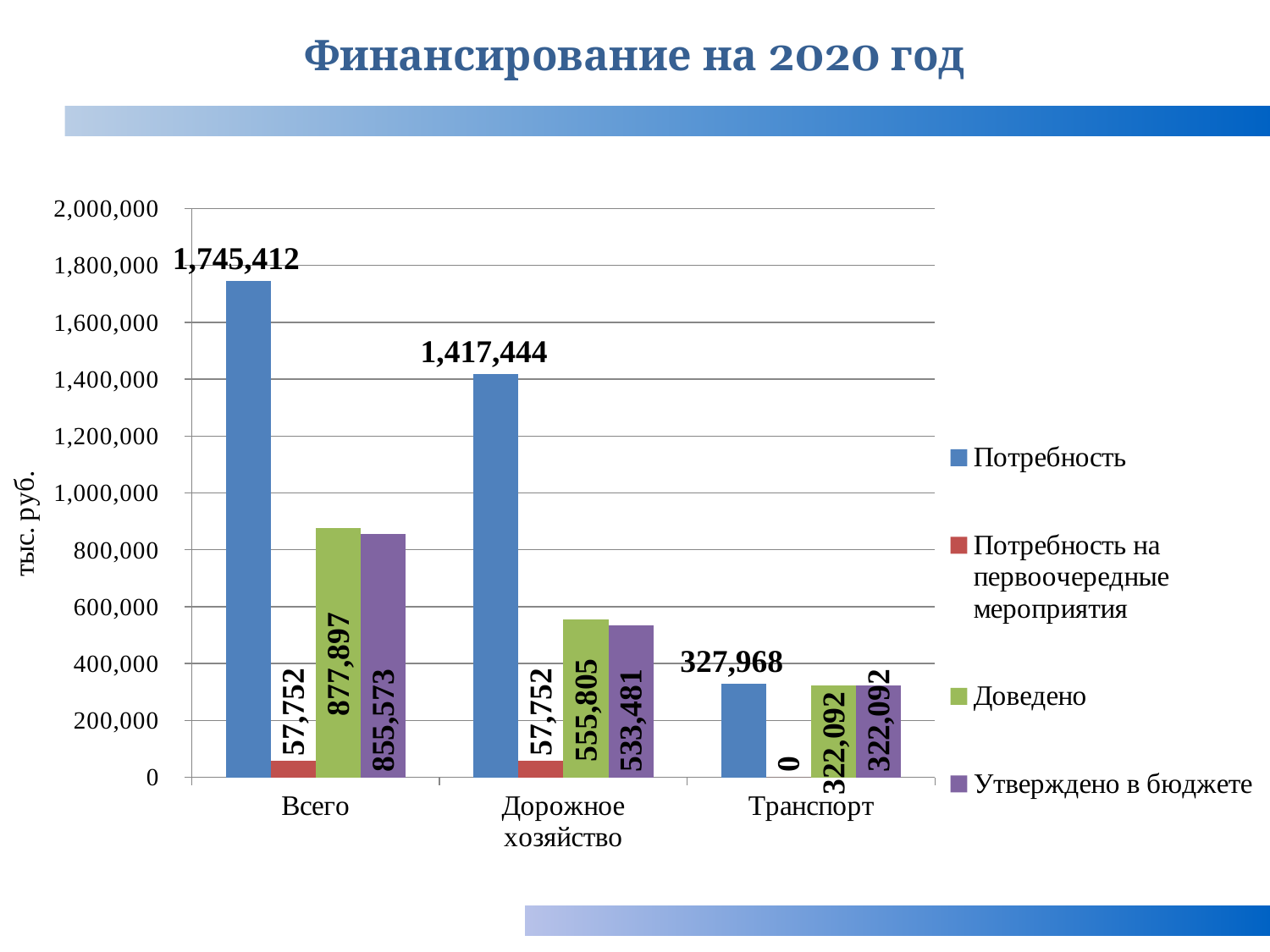

Финансирование на 2020 год

### Chart

| Category | Потребность | Потребность на первоочередные мероприятия | Доведено | Утверждено в бюджете |
|---|---|---|---|---|
| Всего | 1745412.0 | 57752.0 | 877897.0 | 855573.0 |
| Дорожное хозяйство | 1417444.0 | 57752.0 | 555805.0 | 533481.0 |
| Транспорт | 327968.0 | 0.0 | 322092.0 | 322092.0 |